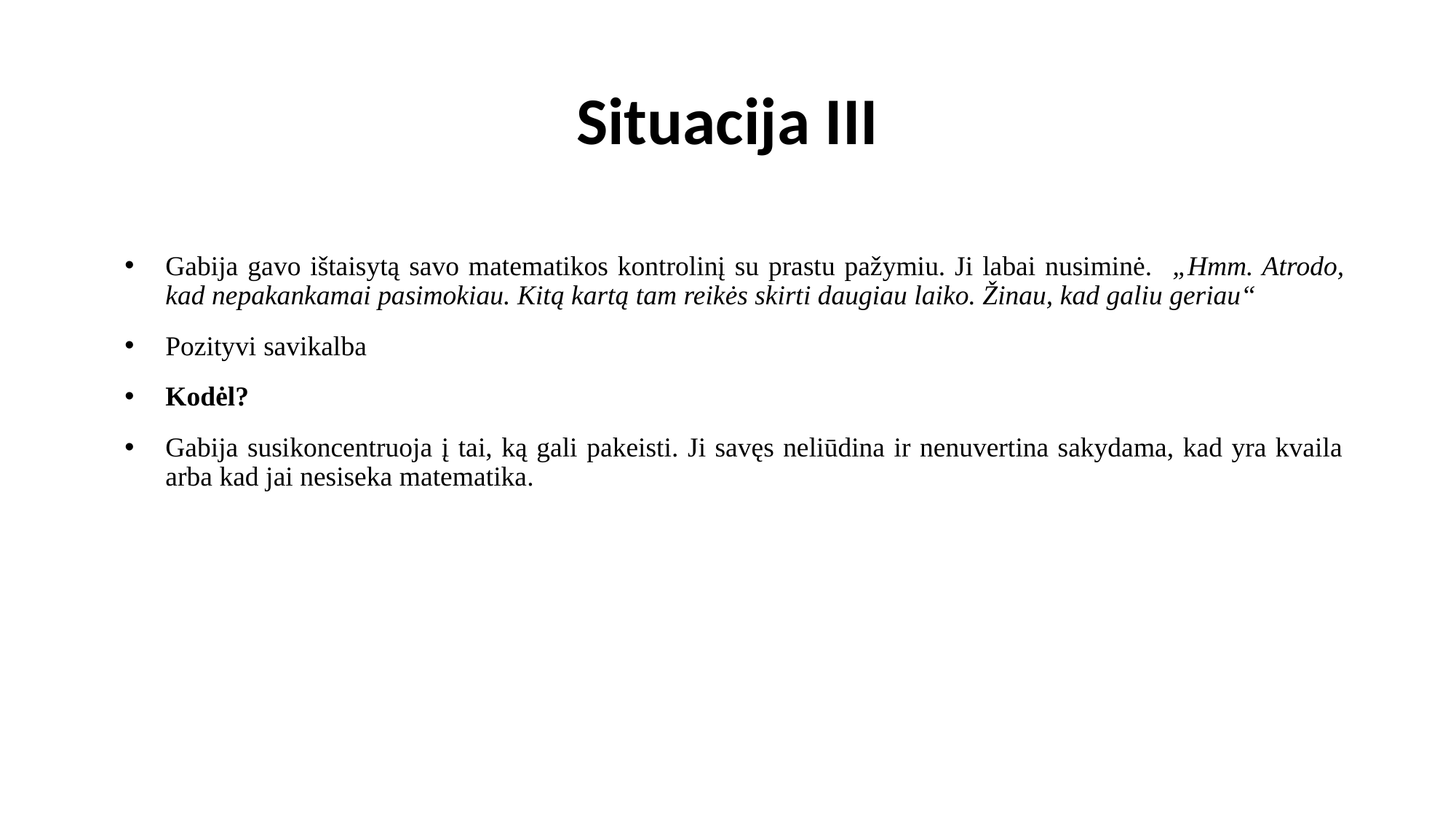

# Situacija III
Gabija gavo ištaisytą savo matematikos kontrolinį su prastu pažymiu. Ji labai nusiminė.  „Hmm. Atrodo, kad nepakankamai pasimokiau. Kitą kartą tam reikės skirti daugiau laiko. Žinau, kad galiu geriau“
Pozityvi savikalba
Kodėl?
Gabija susikoncentruoja į tai, ką gali pakeisti. Ji savęs neliūdina ir nenuvertina sakydama, kad yra kvaila arba kad jai nesiseka matematika.